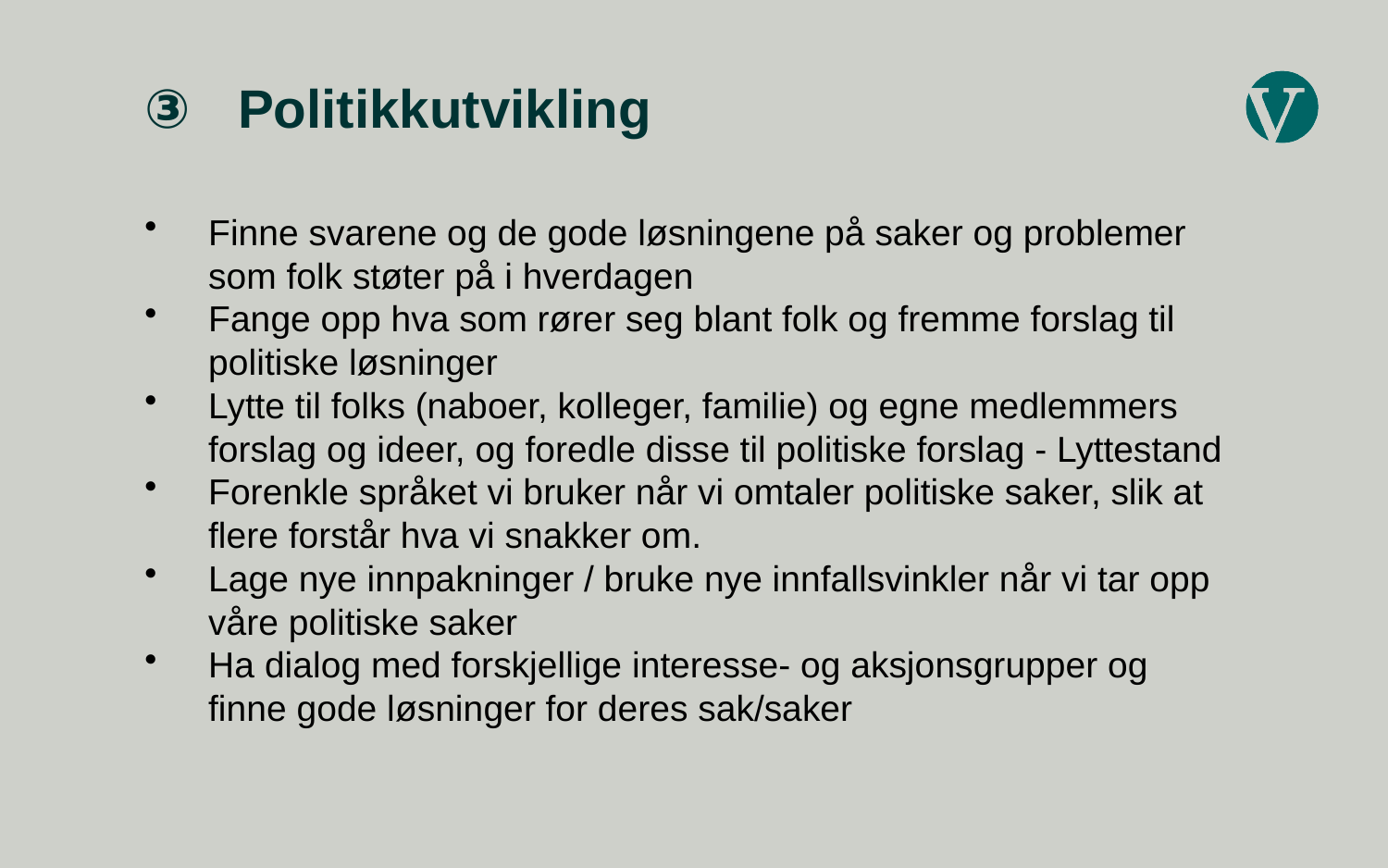

# Politikkutvikling
Finne svarene og de gode løsningene på saker og problemer som folk støter på i hverdagen
Fange opp hva som rører seg blant folk og fremme forslag til politiske løsninger
Lytte til folks (naboer, kolleger, familie) og egne medlemmers forslag og ideer, og foredle disse til politiske forslag - Lyttestand
Forenkle språket vi bruker når vi omtaler politiske saker, slik at flere forstår hva vi snakker om.
Lage nye innpakninger / bruke nye innfallsvinkler når vi tar opp våre politiske saker
Ha dialog med forskjellige interesse- og aksjonsgrupper og finne gode løsninger for deres sak/saker